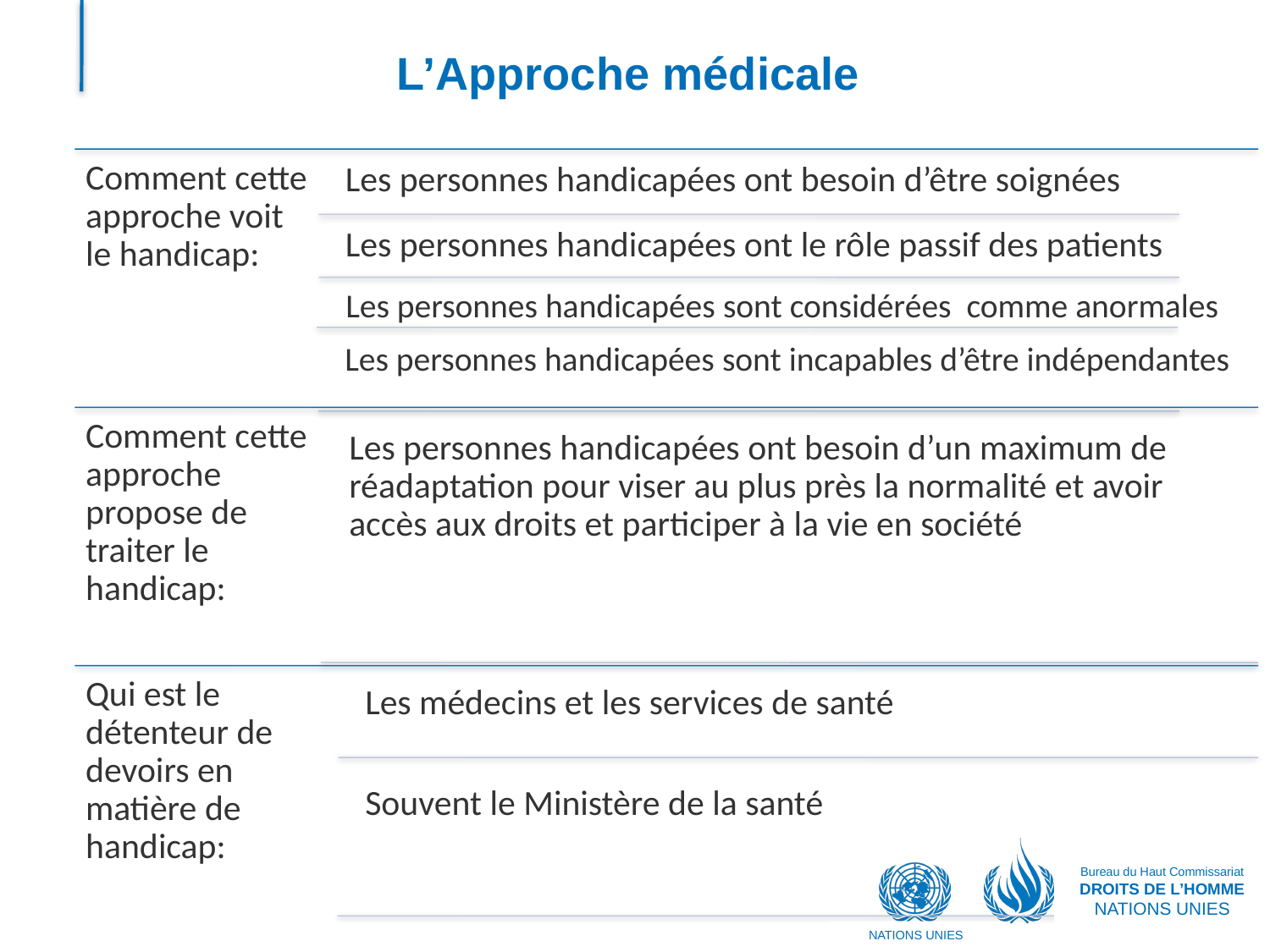

# L’Approche médicale
Comment cette approche voit le handicap:
Les personnes handicapées ont besoin d’être soignées
Les personnes handicapées ont le rôle passif des patients
Les personnes handicapées sont considérées  comme anormales
Les personnes handicapées sont incapables d’être indépendantes

Comment cette approche propose de traiter le handicap:
Les personnes handicapées ont besoin d’un maximum de réadaptation pour viser au plus près la normalité et avoir accès aux droits et participer à la vie en société
Qui est le détenteur de devoirs en matière de handicap:
Les médecins et les services de santé

Souvent le Ministère de la santé

Bureau du Haut Commissariat
DROITS DE L’HOMME
NATIONS UNIES
NATIONS UNIES